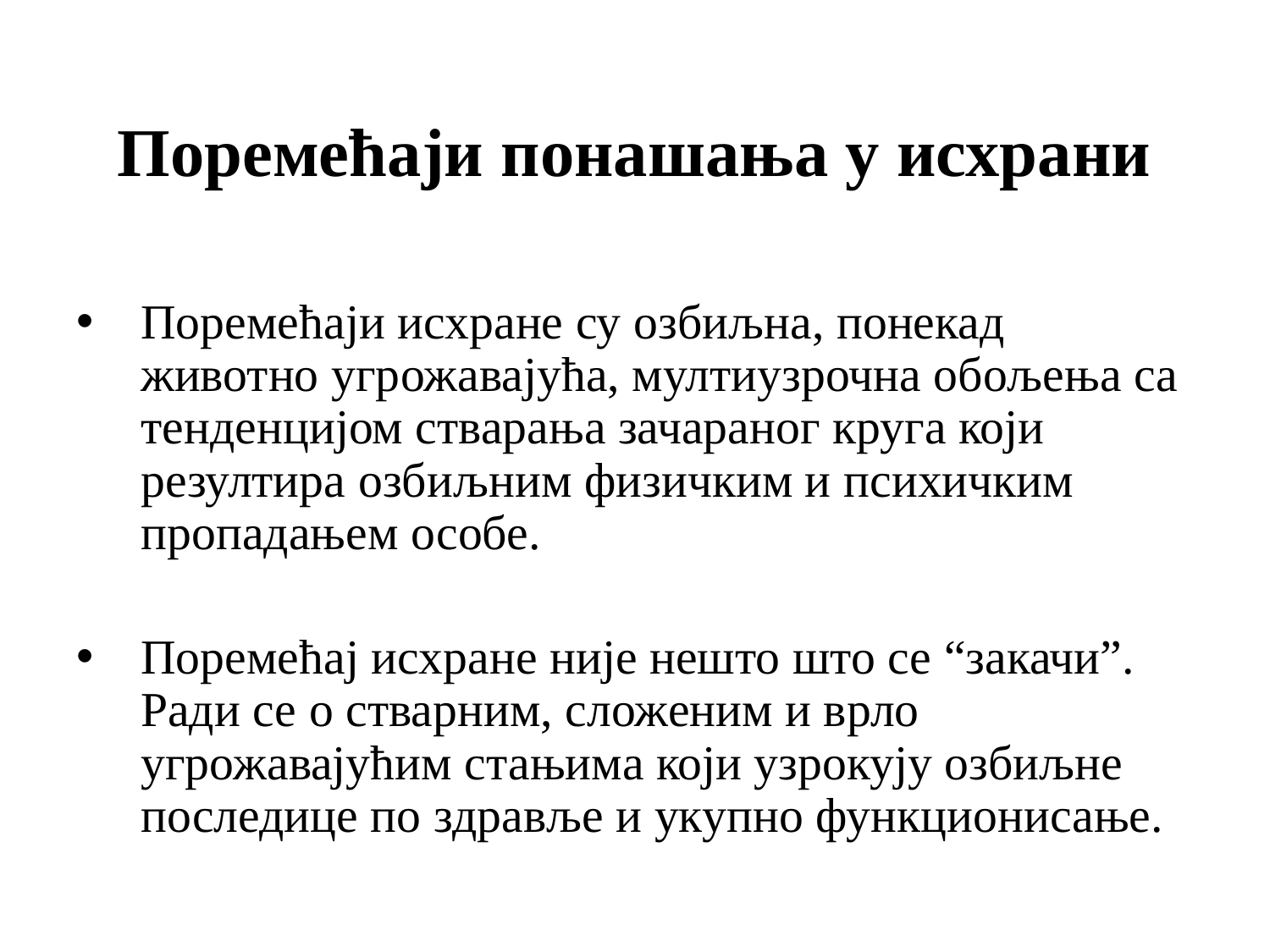

Поремећаји понашања у исхрани

Поремећаји исхране су озбиљна, понекад животно угрожавајућа, мултиузрочна обољења са тенденцијом стварања зачараног круга који резултира озбиљним физичким и психичким пропадањем особе.

Поремећај исхране није нешто што се “закачи”. Ради се о стварним, сложеним и врло угрожавајућим стањима који узрокују озбиљне последице по здравље и укупно функционисање.